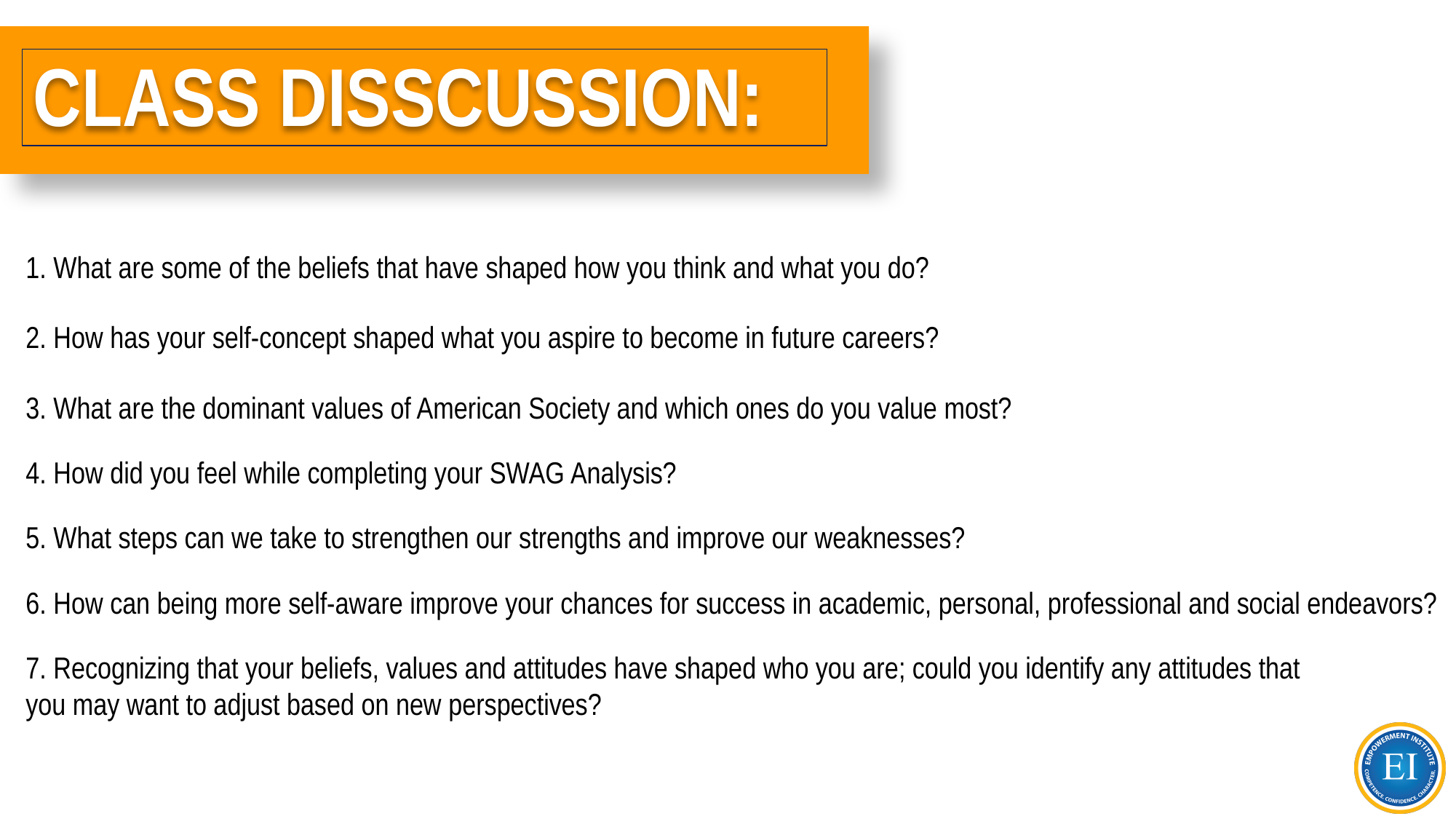

# CLASS DISSCUSSION:

1. What are some of the beliefs that have shaped how you think and what you do?
2. How has your self-concept shaped what you aspire to become in future careers?
3. What are the dominant values of American Society and which ones do you value most?
4. How did you feel while completing your SWAG Analysis?
5. What steps can we take to strengthen our strengths and improve our weaknesses?
6. How can being more self-aware improve your chances for success in academic, personal, professional and social endeavors?
7. Recognizing that your beliefs, values and attitudes have shaped who you are; could you identify any attitudes that you may want to adjust based on new perspectives?